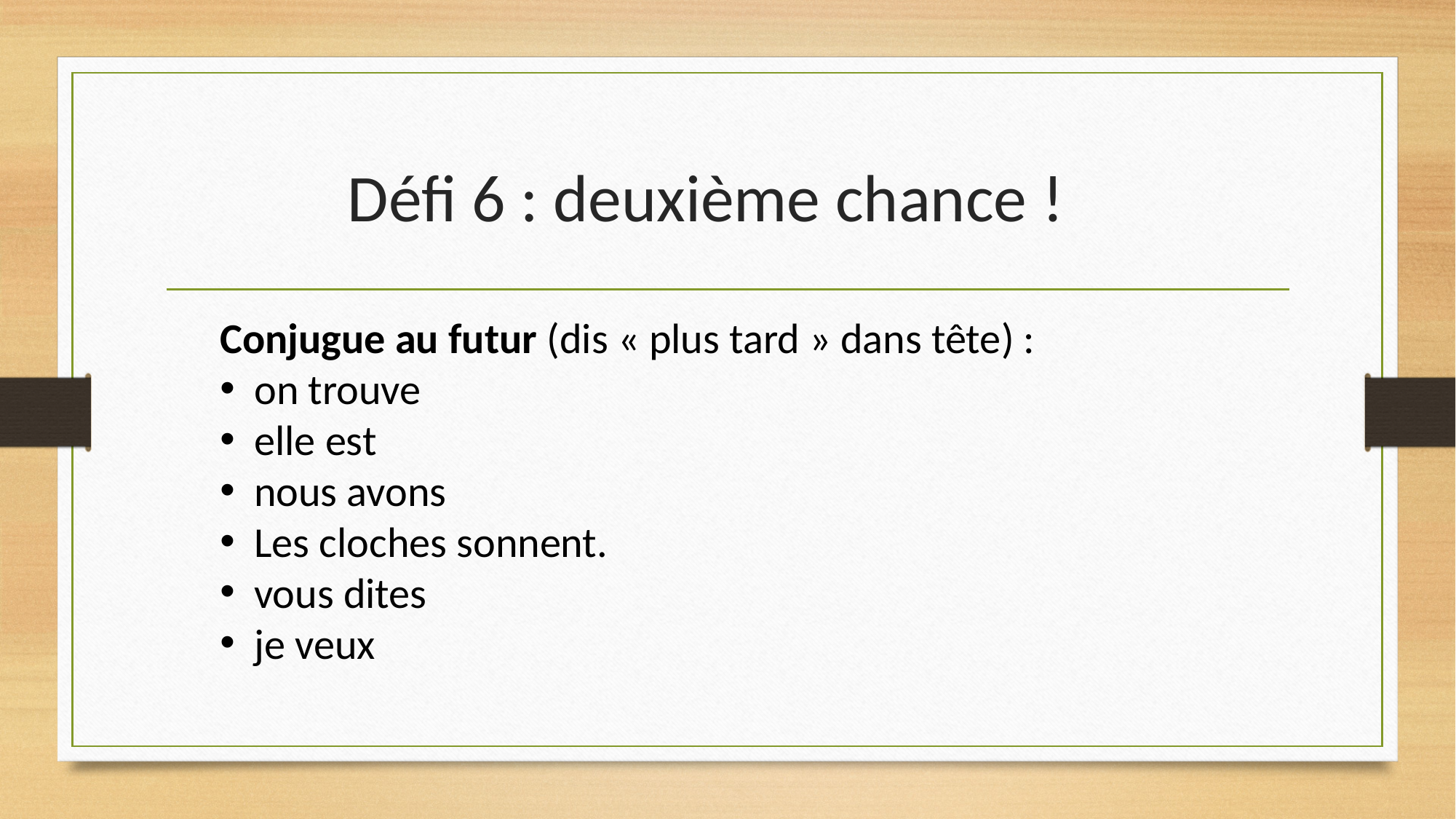

# Défi 6 : deuxième chance !
Conjugue au futur (dis « plus tard » dans tête) :
on trouve
elle est
nous avons
Les cloches sonnent.
vous dites
je veux